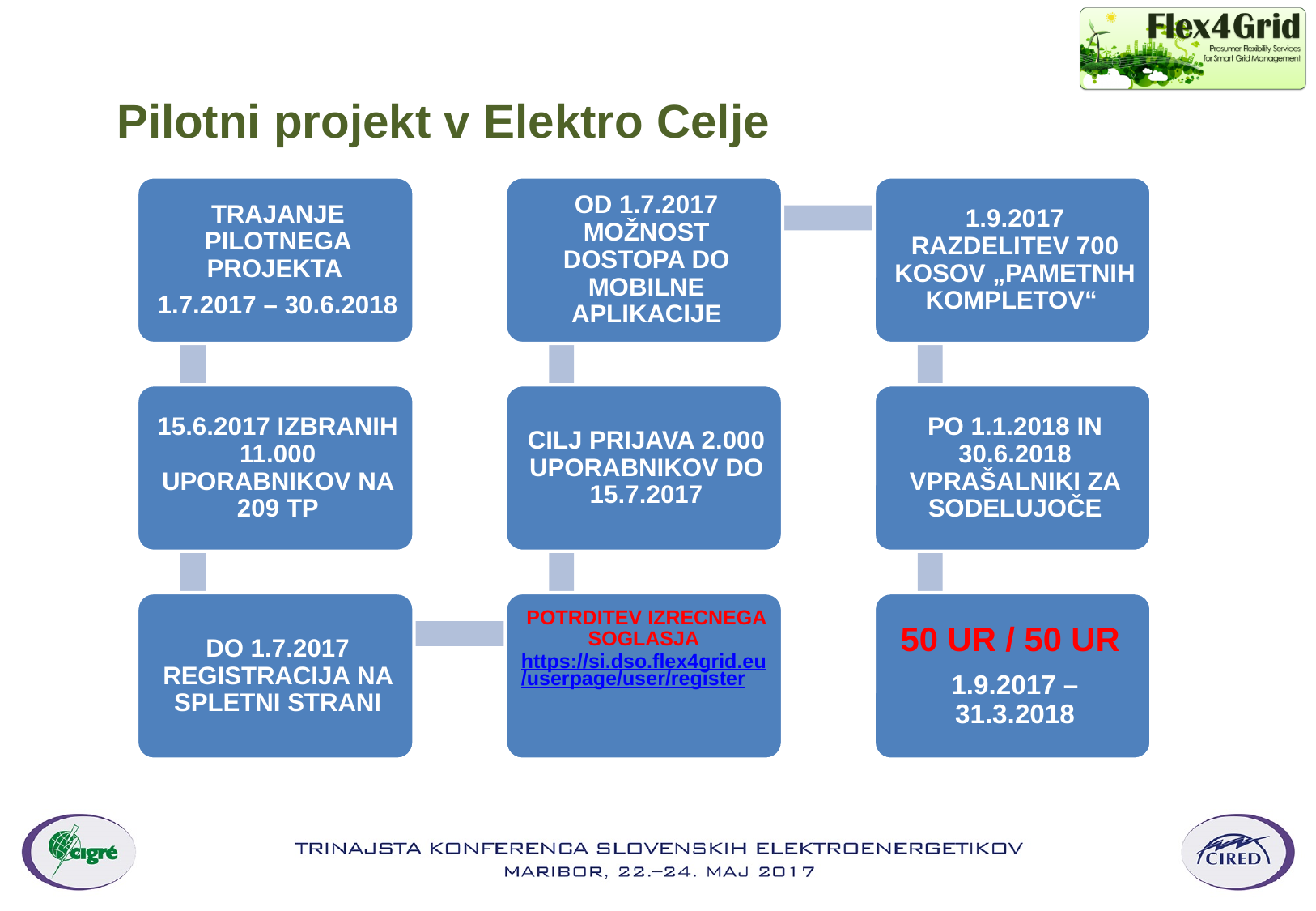

# Pilotni projekt v Elektro Celje
TRAJANJE PILOTNEGA PROJEKTA
1.7.2017 – 30.6.2018
15.6.2017 IZBRANIH 11.000 UPORABNIKOV NA 209 TP
DO 1.7.2017 REGISTRACIJA NA SPLETNI STRANI
POTRDITEV IZRECNEGA SOGLASJA https://si.dso.flex4grid.eu/userpage/user/register

CILJ PRIJAVA 2.000 UPORABNIKOV DO 15.7.2017
OD 1.7.2017 MOŽNOST DOSTOPA DO MOBILNE APLIKACIJE
1.9.2017 RAZDELITEV 700 KOSOV „PAMETNIH KOMPLETOV“
PO 1.1.2018 IN 30.6.2018 VPRAŠALNIKI ZA SODELUJOČE
50 UR / 50 UR
1.9.2017 – 31.3.2018